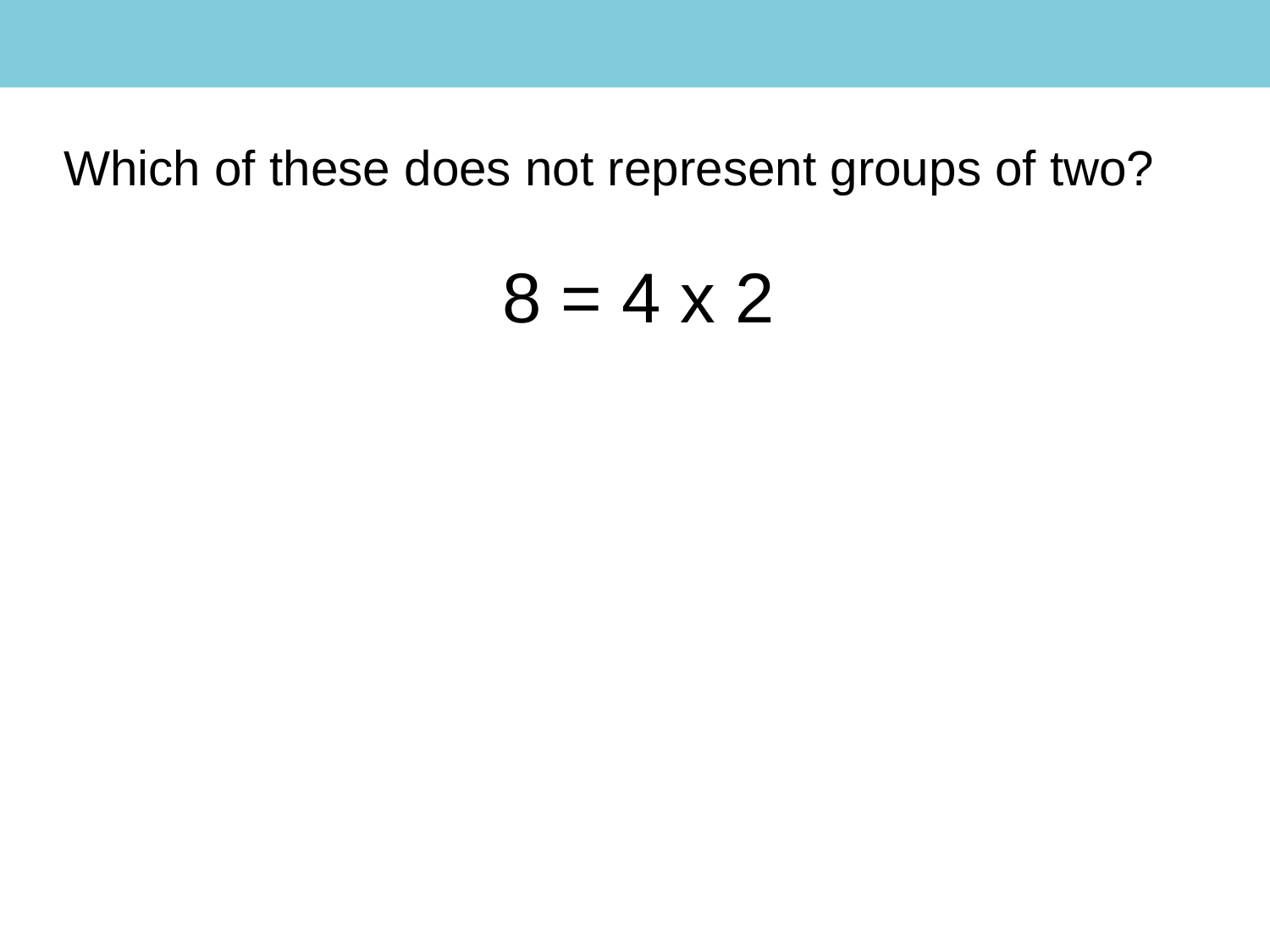

Which of these does not represent groups of two?
 8 = 4 x 2